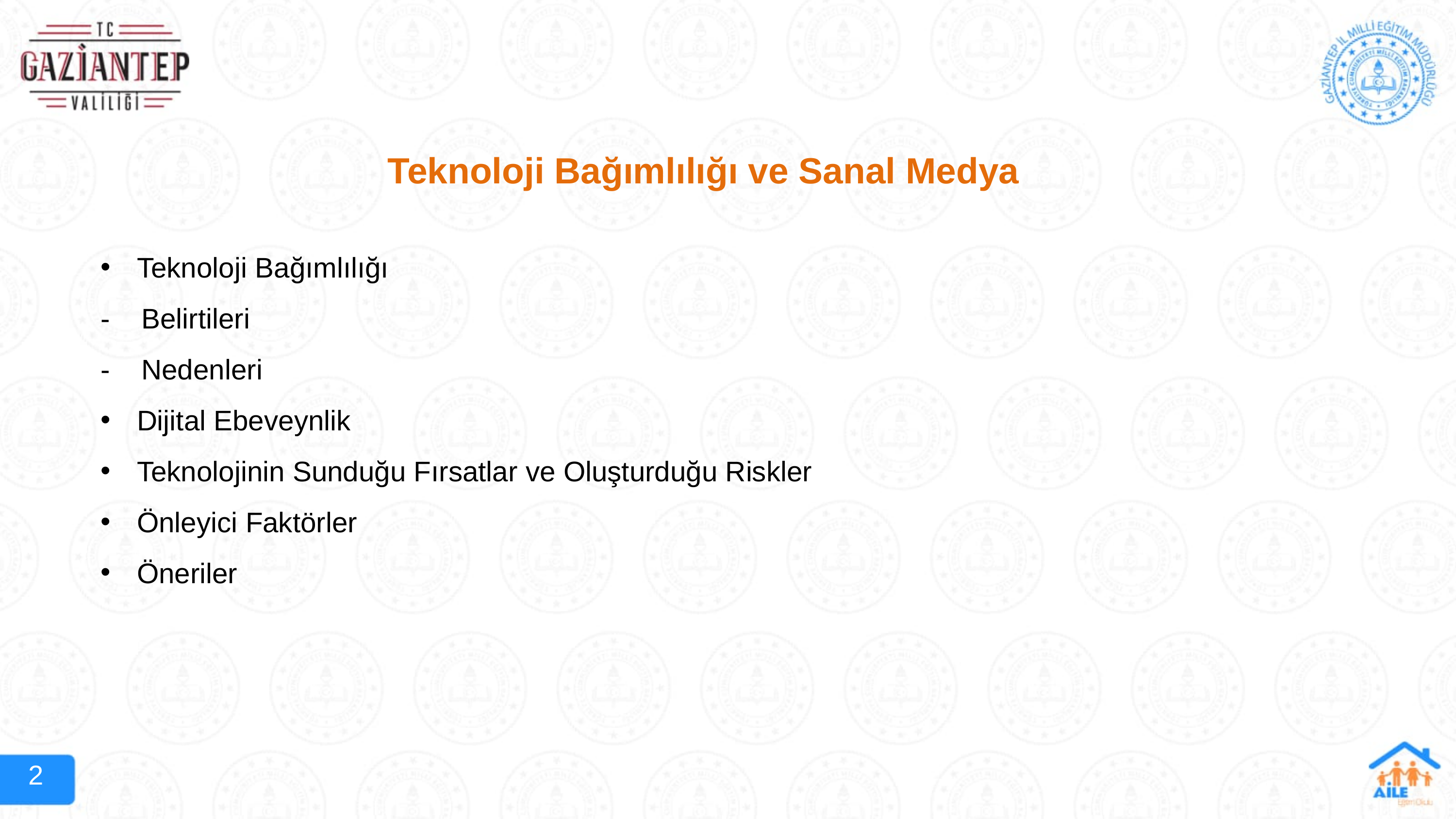

Teknoloji Bağımlılığı ve Sanal Medya
Teknoloji Bağımlılığı
-    Belirtileri
-    Nedenleri
Dijital Ebeveynlik
Teknolojinin Sunduğu Fırsatlar ve Oluşturduğu Riskler
Önleyici Faktörler
Öneriler
2